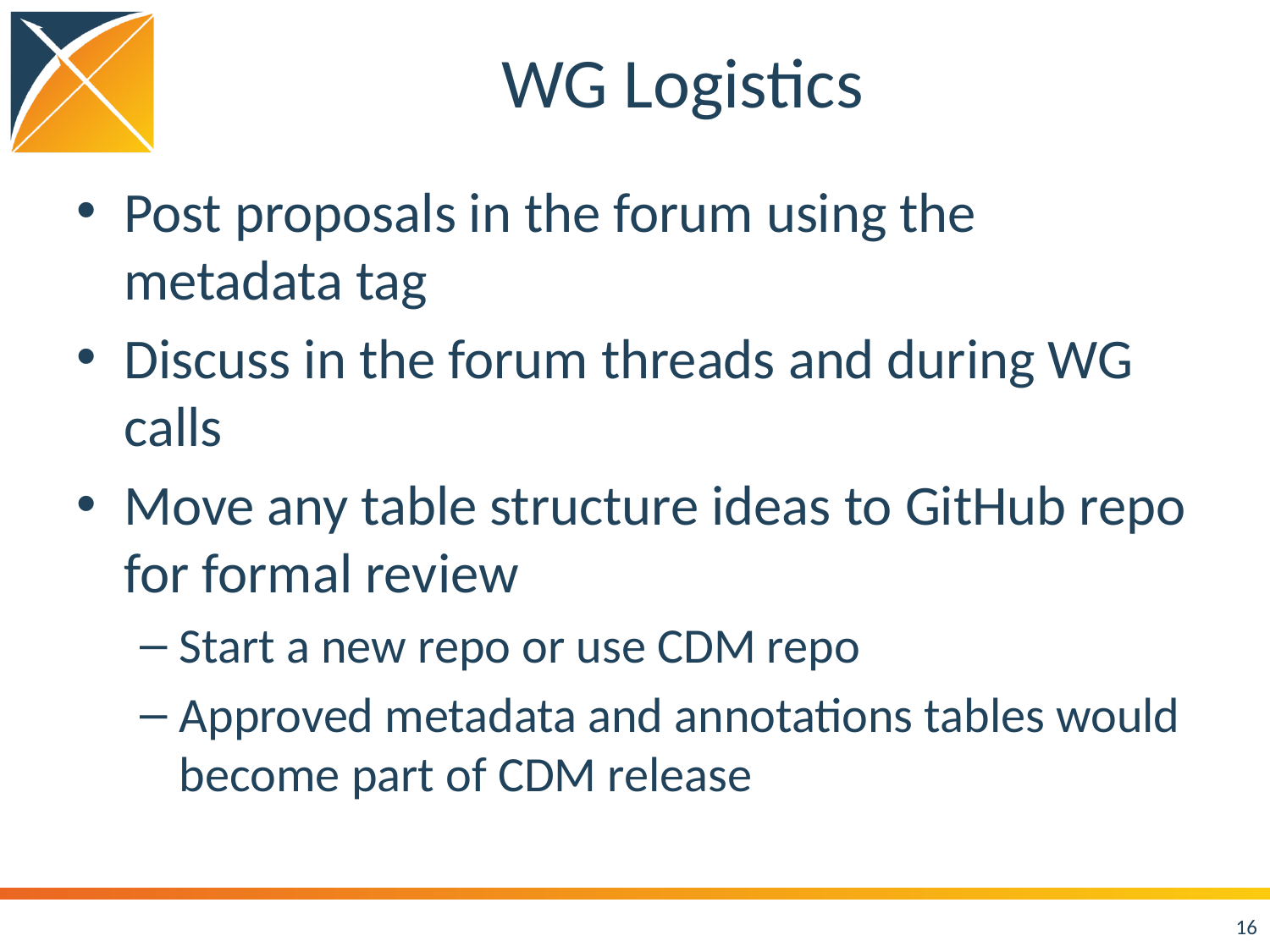

# WG Logistics
Post proposals in the forum using the metadata tag
Discuss in the forum threads and during WG calls
Move any table structure ideas to GitHub repo for formal review
Start a new repo or use CDM repo
Approved metadata and annotations tables would become part of CDM release
16